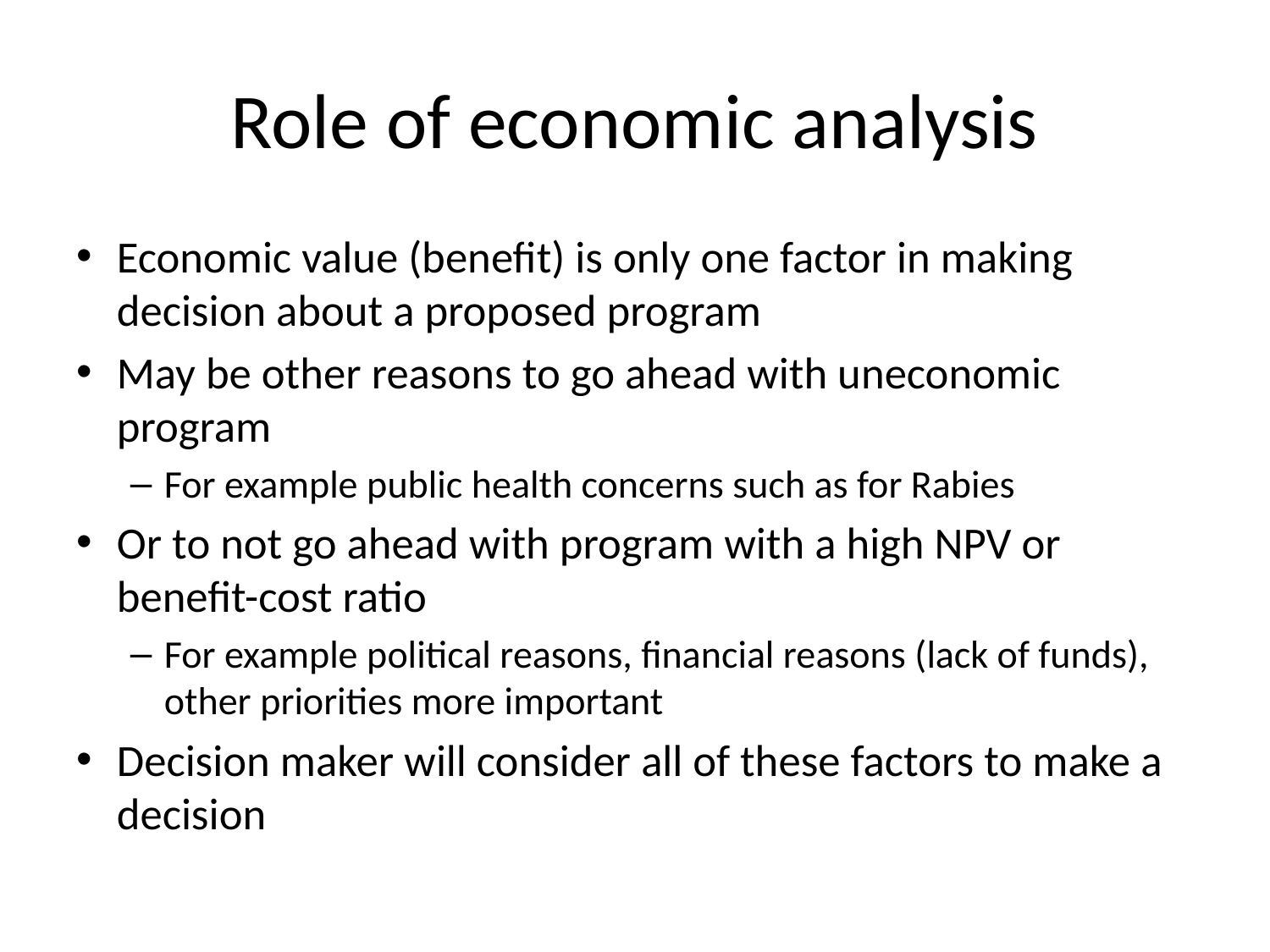

# Role of economic analysis
Economic value (benefit) is only one factor in making decision about a proposed program
May be other reasons to go ahead with uneconomic program
For example public health concerns such as for Rabies
Or to not go ahead with program with a high NPV or benefit-cost ratio
For example political reasons, financial reasons (lack of funds), other priorities more important
Decision maker will consider all of these factors to make a decision